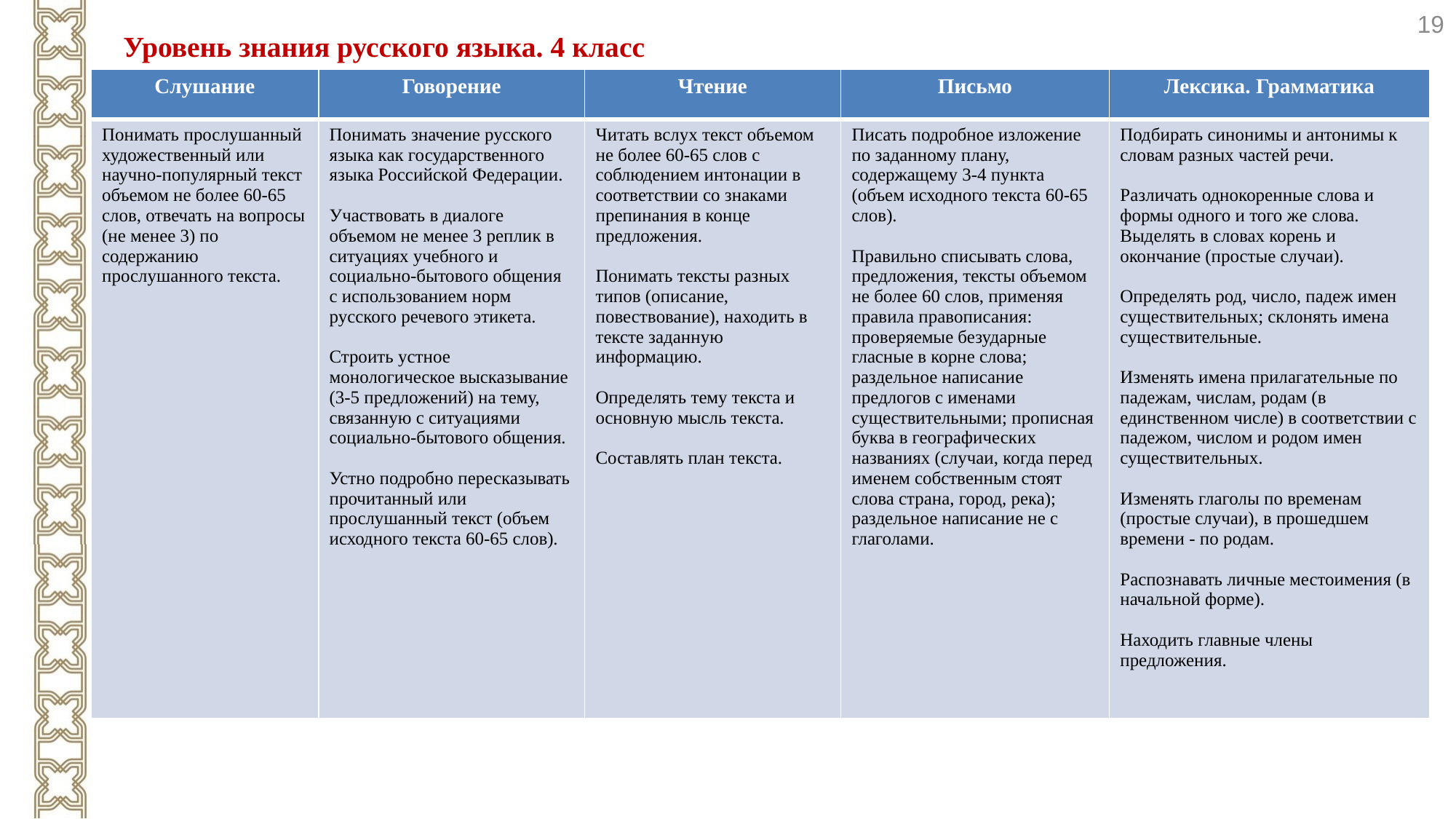

19
Уровень знания русского языка. 4 класс
| Слушание | Говорение | Чтение | Письмо | Лексика. Грамматика |
| --- | --- | --- | --- | --- |
| Понимать прослушанный художественный или научно-популярный текст объемом не более 60-65 слов, отвечать на вопросы (не менее 3) по содержанию прослушанного текста. | Понимать значение русского языка как государственного языка Российской Федерации. Участвовать в диалоге объемом не менее 3 реплик в ситуациях учебного и социально-бытового общения с использованием норм русского речевого этикета. Строить устное монологическое высказывание (3-5 предложений) на тему, связанную с ситуациями социально-бытового общения. Устно подробно пересказывать прочитанный или прослушанный текст (объем исходного текста 60-65 слов). | Читать вслух текст объемом не более 60-65 слов с соблюдением интонации в соответствии со знаками препинания в конце предложения. Понимать тексты разных типов (описание, повествование), находить в тексте заданную информацию. Определять тему текста и основную мысль текста. Составлять план текста. | Писать подробное изложение по заданному плану, содержащему 3-4 пункта (объем исходного текста 60-65 слов). Правильно списывать слова, предложения, тексты объемом не более 60 слов, применяя правила правописания: проверяемые безударные гласные в корне слова; раздельное написание предлогов с именами существительными; прописная буква в географических названиях (случаи, когда перед именем собственным стоят слова страна, город, река); раздельное написание не с глаголами. | Подбирать синонимы и антонимы к словам разных частей речи. Различать однокоренные слова и формы одного и того же слова. Выделять в словах корень и окончание (простые случаи). Определять род, число, падеж имен существительных; склонять имена существительные. Изменять имена прилагательные по падежам, числам, родам (в единственном числе) в соответствии с падежом, числом и родом имен существительных. Изменять глаголы по временам (простые случаи), в прошедшем времени - по родам. Распознавать личные местоимения (в начальной форме). Находить главные члены предложения. |